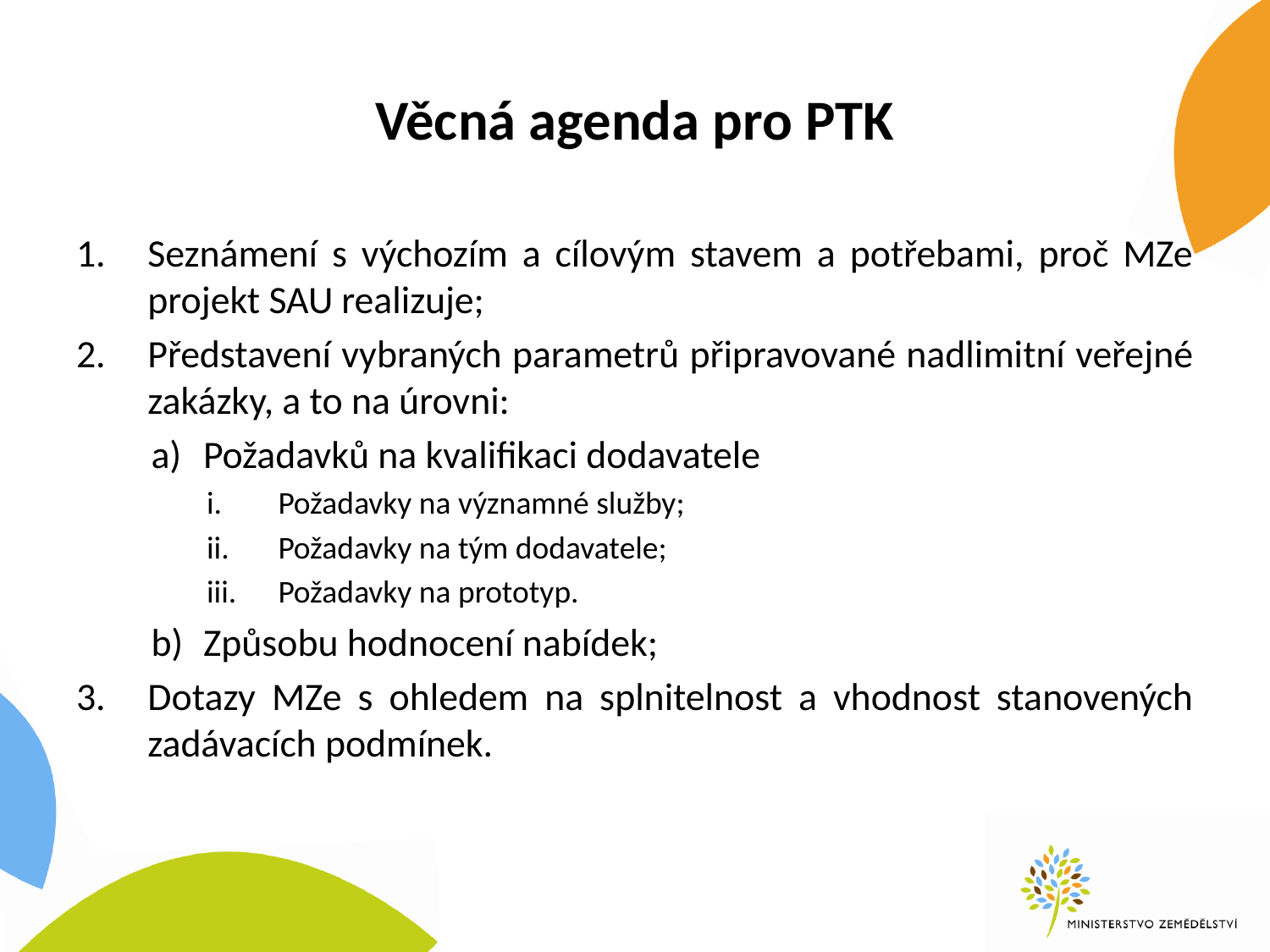

# Věcná agenda pro PTK
Seznámení s výchozím a cílovým stavem a potřebami, proč MZe projekt SAU realizuje;
Představení vybraných parametrů připravované nadlimitní veřejné zakázky, a to na úrovni:
Požadavků na kvalifikaci dodavatele
Požadavky na významné služby;
Požadavky na tým dodavatele;
Požadavky na prototyp.
Způsobu hodnocení nabídek;
Dotazy MZe s ohledem na splnitelnost a vhodnost stanovených zadávacích podmínek.